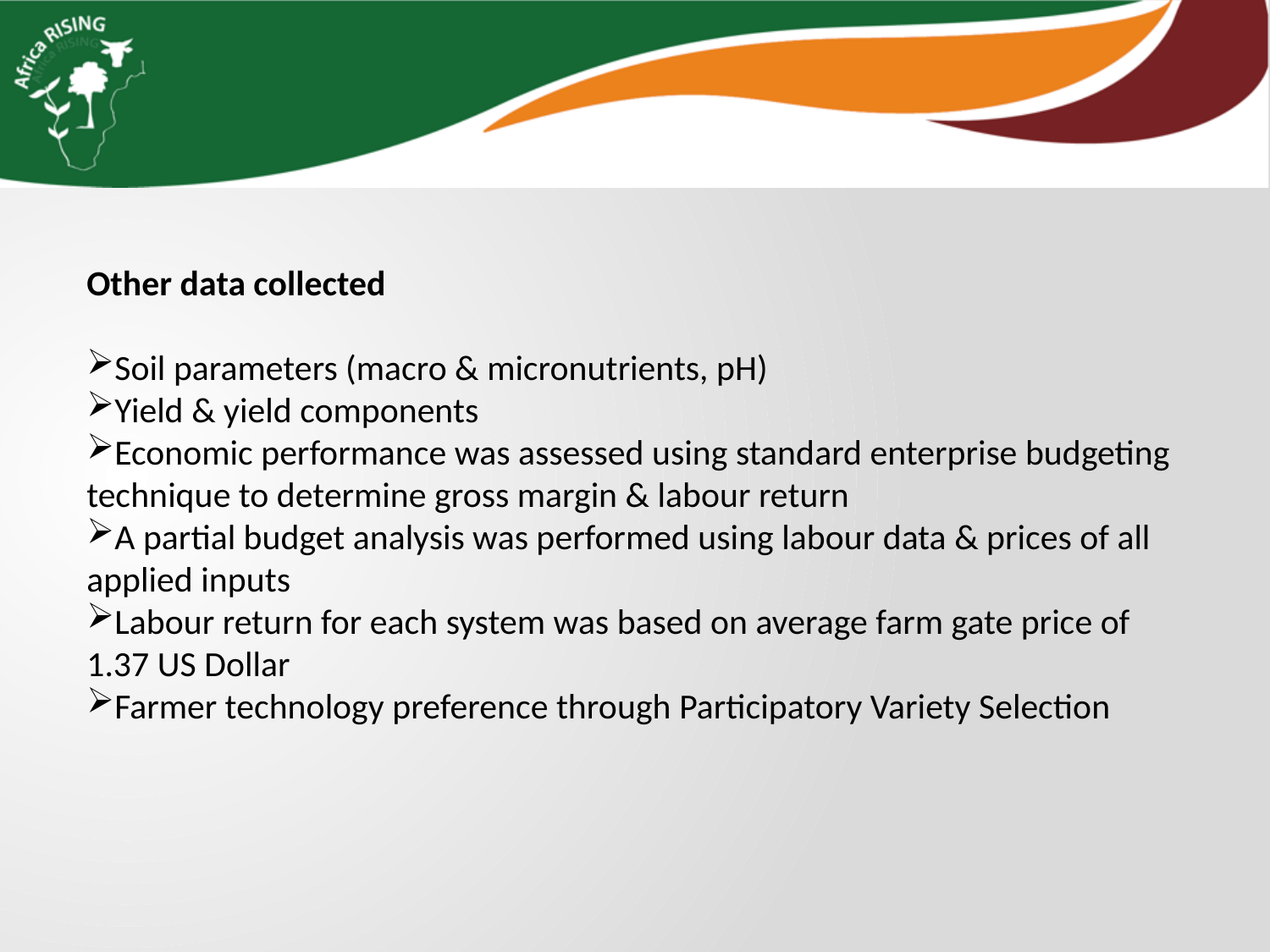

Other data collected

Soil parameters (macro & micronutrients, pH)
Yield & yield components
Economic performance was assessed using standard enterprise budgeting technique to determine gross margin & labour return
A partial budget analysis was performed using labour data & prices of all applied inputs
Labour return for each system was based on average farm gate price of 1.37 US Dollar
Farmer technology preference through Participatory Variety Selection